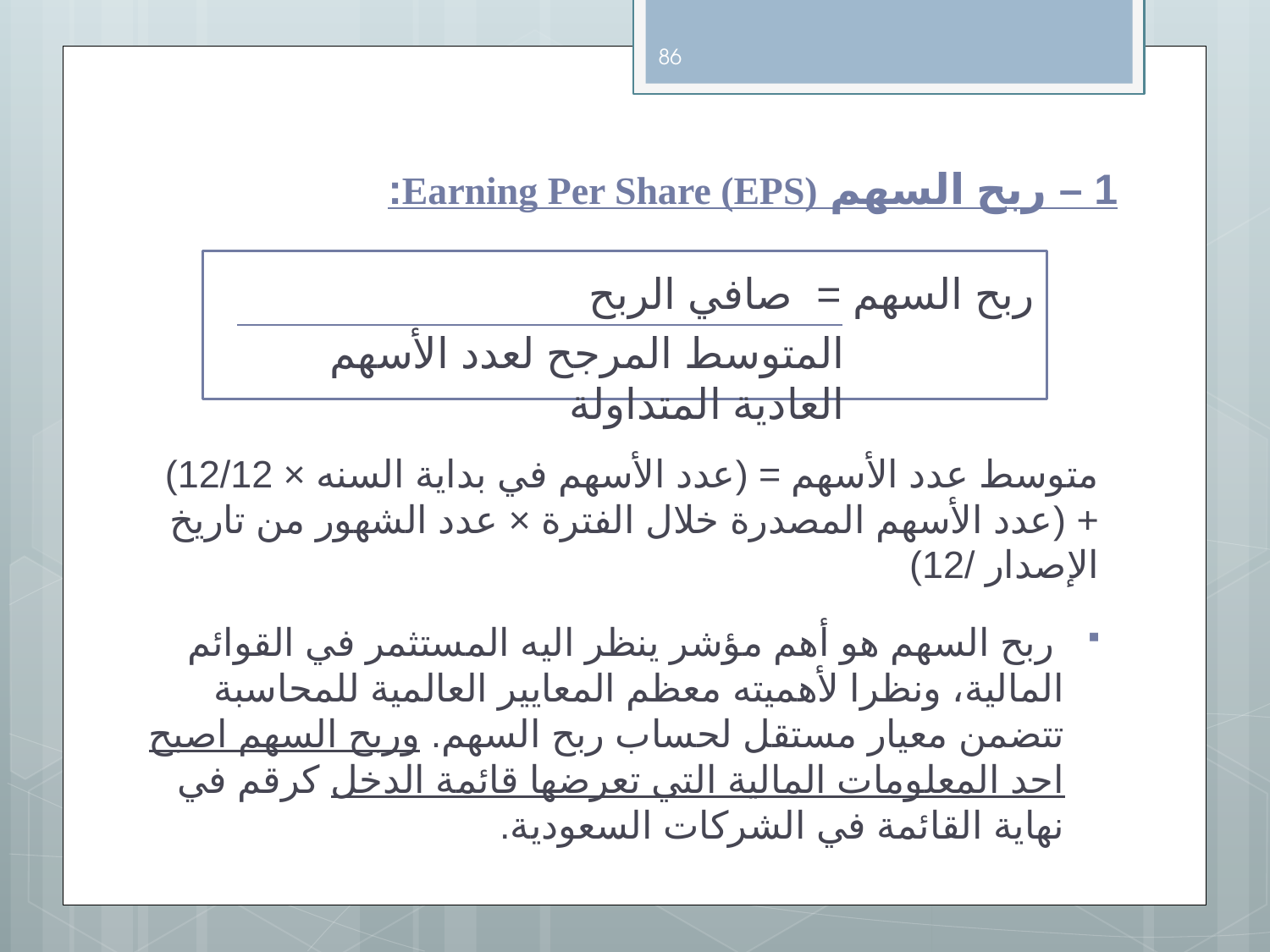

86
# 1 – ربح السهم Earning Per Share (EPS):

ربح السهم =  صافي الربح
المتوسط المرجح لعدد الأسهم العادية المتداولة
متوسط عدد الأسهم = (عدد الأسهم في بداية السنه × 12/12) + (عدد الأسهم المصدرة خلال الفترة × عدد الشهور من تاريخ الإصدار /12)

 ربح السهم هو أهم مؤشر ينظر اليه المستثمر في القوائم المالية، ونظرا لأهميته معظم المعايير العالمية للمحاسبة تتضمن معيار مستقل لحساب ربح السهم. وربح السهم اصبح احد المعلومات المالية التي تعرضها قائمة الدخل كرقم في نهاية القائمة في الشركات السعودية.